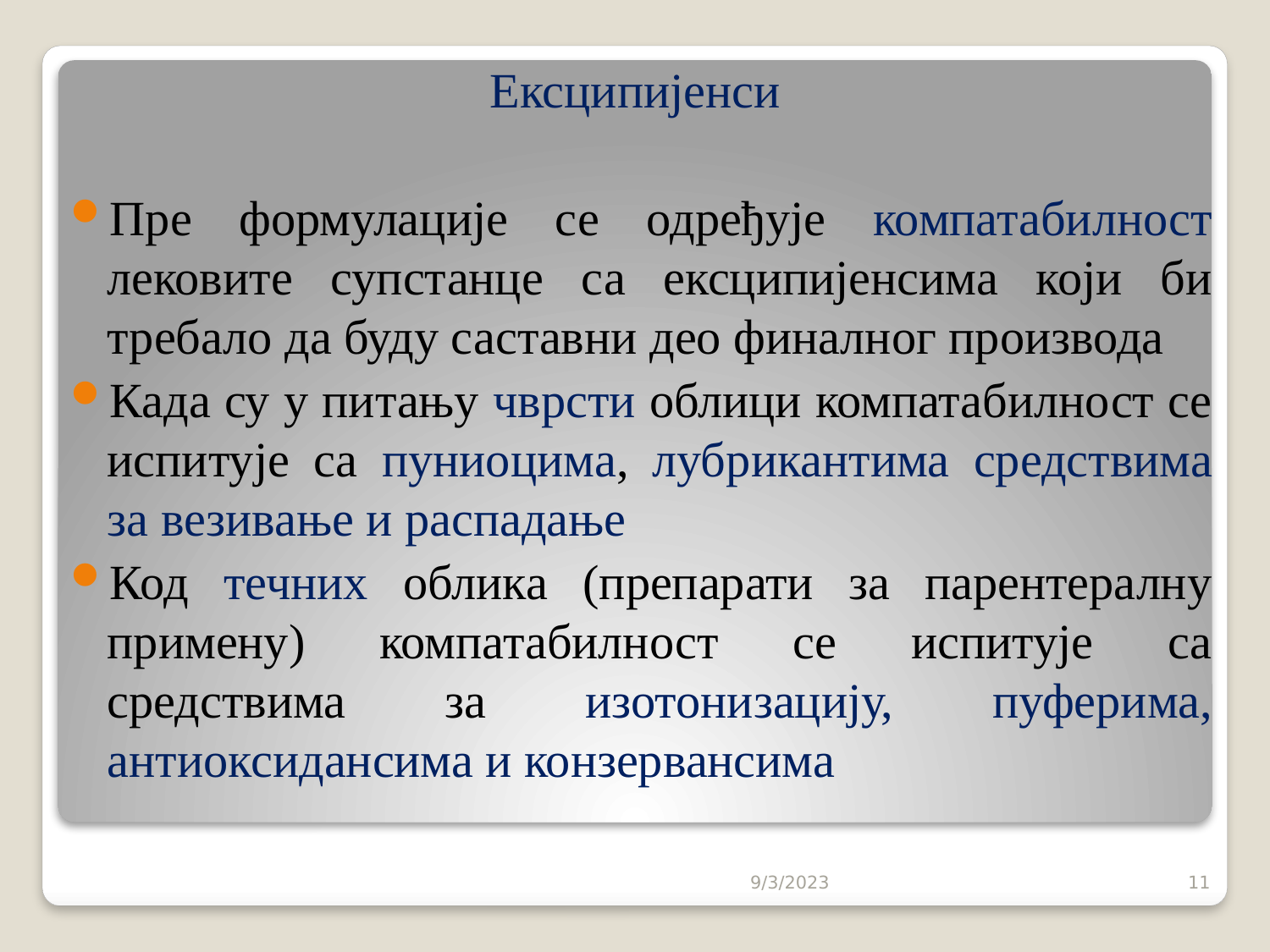

Ексципијенси

Пре формулације се одређује компатабилност лековите супстанце са ексципијенсима који би требало да буду саставни део финалног производа
Када су у питању чврсти облици компатабилност се испитује са пуниоцима, лубрикантима средствима за везивање и распадање
Код течних облика (препарати за парентералну примену) компатабилност се испитује са средствима за изотонизацију, пуферима, антиоксидансима и конзервансима

9/3/2023
11